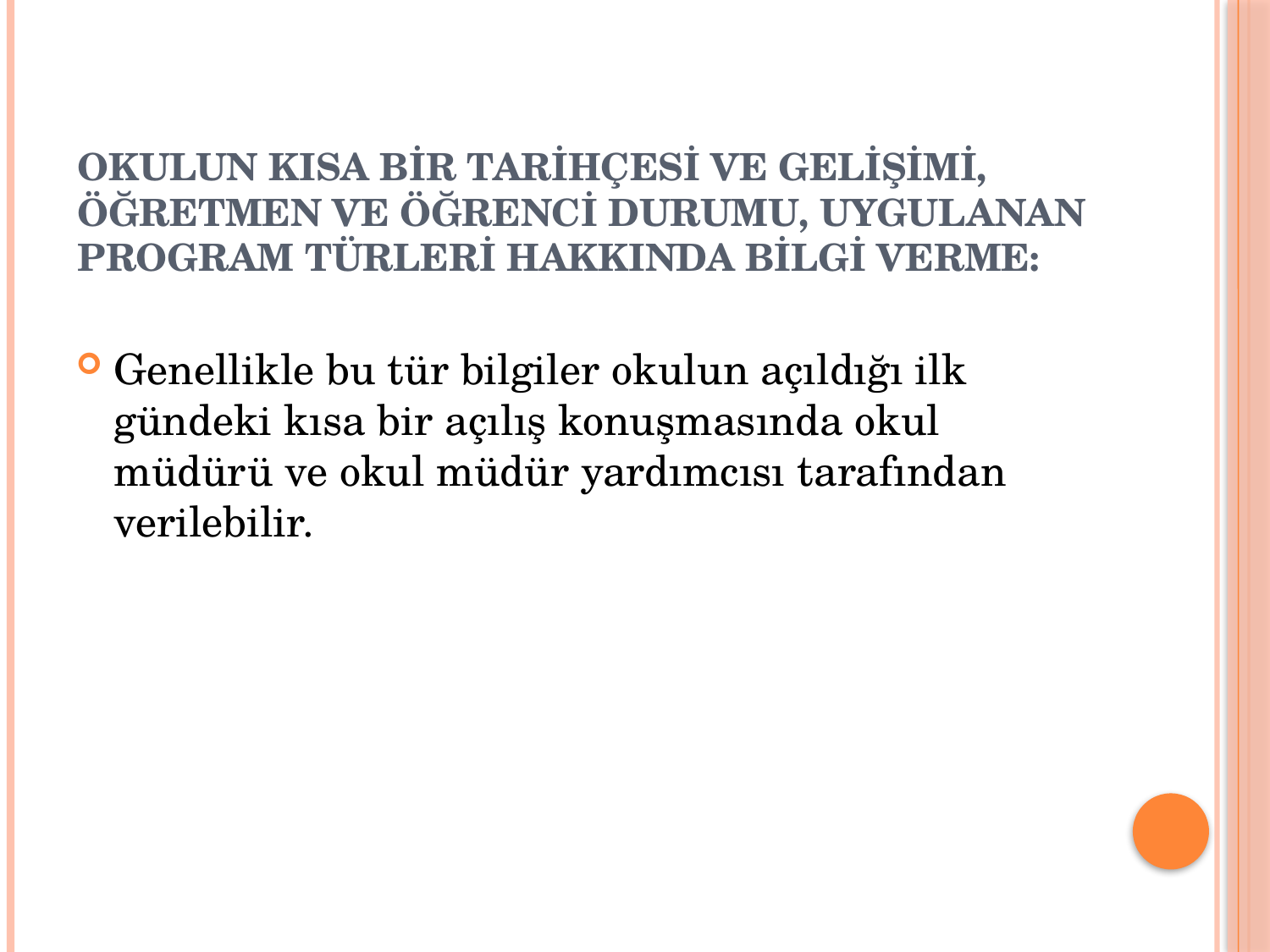

# Okulun kısa bir tarihçesi ve gelişimi, öğretmen ve öğrenci durumu, uygulanan program türleri hakkında bilgi verme:
Genellikle bu tür bilgiler okulun açıldığı ilk gündeki kısa bir açılış konuşmasında okul müdürü ve okul müdür yardımcısı tarafından verilebilir.